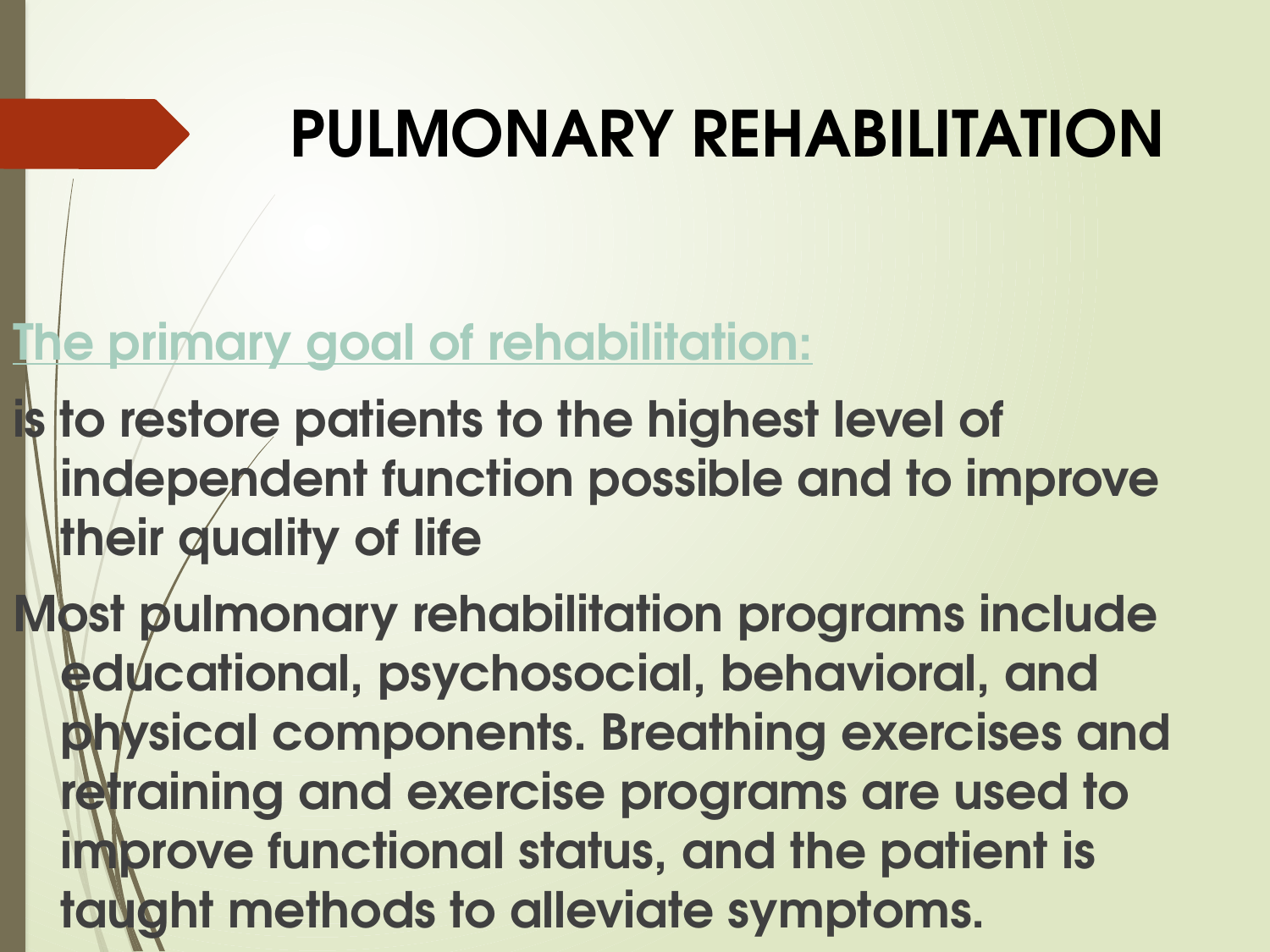

# PULMONARY REHABILITATION
The primary goal of rehabilitation:
is to restore patients to the highest level of independent function possible and to improve their quality of life
Most pulmonary rehabilitation programs include educational, psychosocial, behavioral, and physical components. Breathing exercises and retraining and exercise programs are used to improve functional status, and the patient is taught methods to alleviate symptoms.